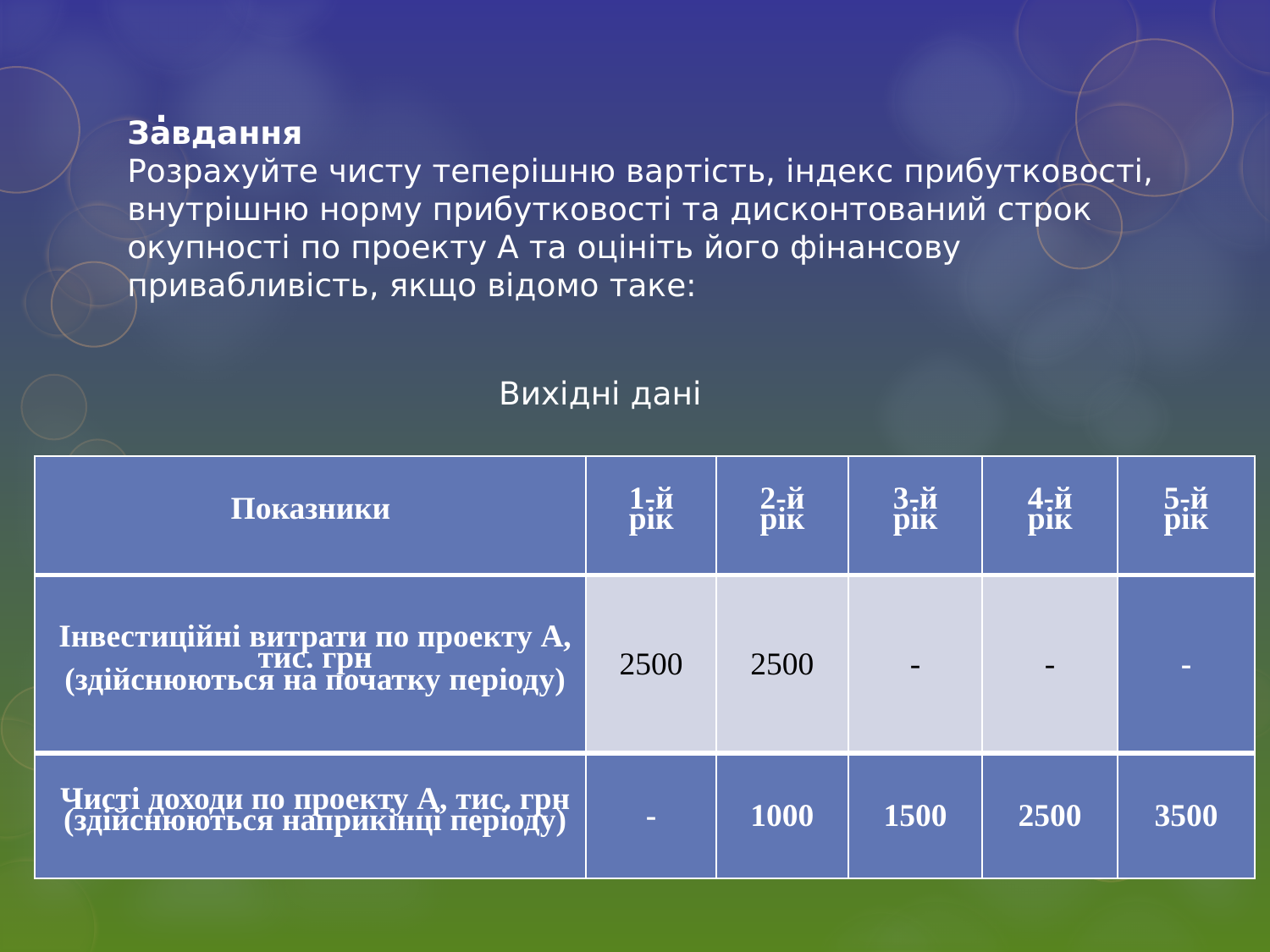

# .
Завдання
Розрахуйте чисту теперішню вартість, індекс прибутковості, внутрішню норму прибутковості та дисконтований строк окупності по проекту А та оцініть його фінансову привабливість, якщо відомо таке:
Вихідні дані

| Показники | 1-й рік | 2-й рік | 3-й рік | 4-й рік | 5-й рік |
| --- | --- | --- | --- | --- | --- |
| Інвестиційні витрати по проекту А, тис. грн (здійснюються на початку періоду) | 2500 | 2500 | - | - | - |
| Чисті доходи по проекту А, тис. грн (здійснюються наприкінці періоду) | - | 1000 | 1500 | 2500 | 3500 |